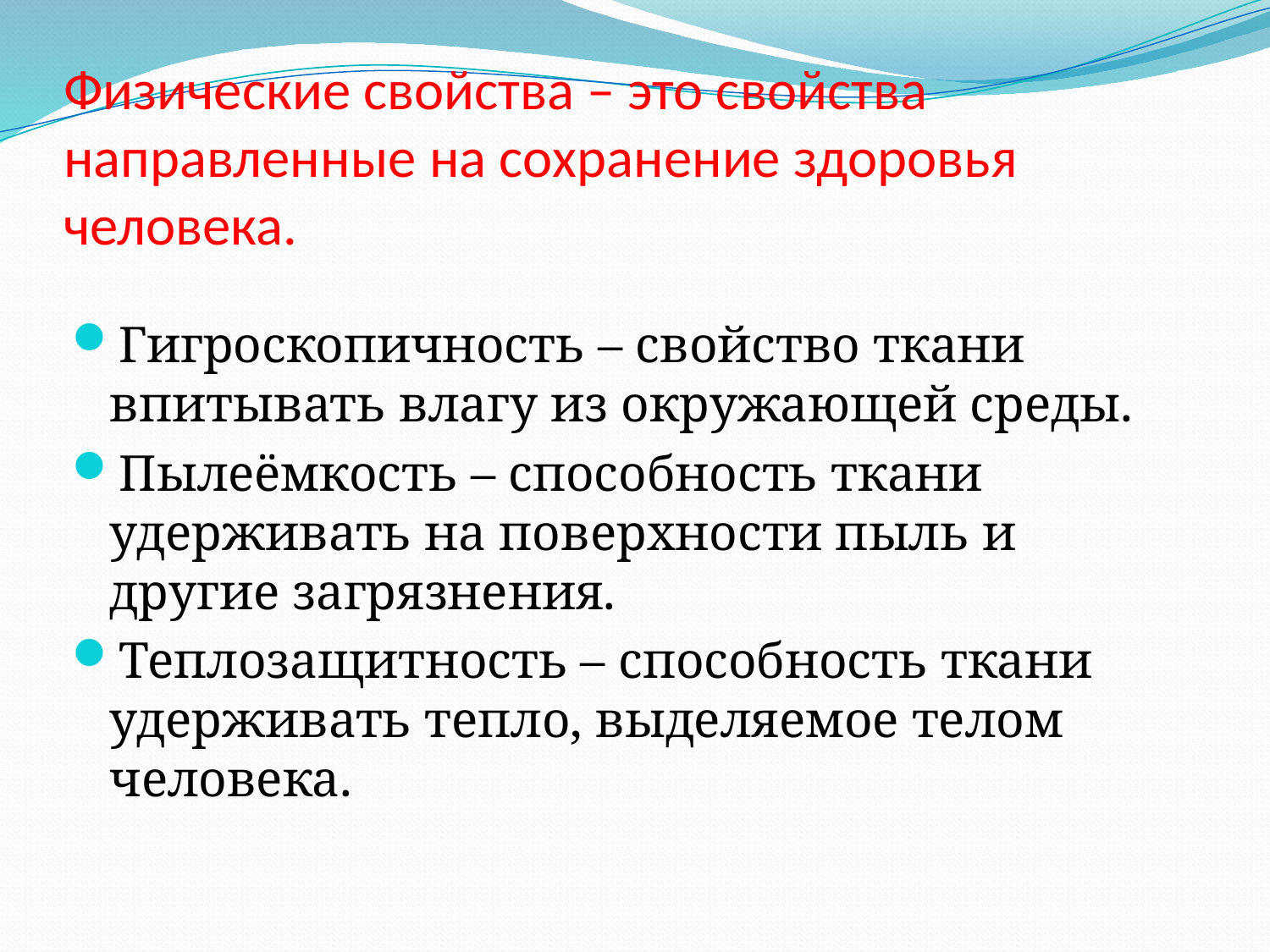

# Физические свойства – это свойства направленные на сохранение здоровья человека.
Гигроскопичность – свойство ткани впитывать влагу из окружающей среды.
Пылеёмкость – способность ткани удерживать на поверхности пыль и другие загрязнения.
Теплозащитность – способность ткани удерживать тепло, выделяемое телом человека.